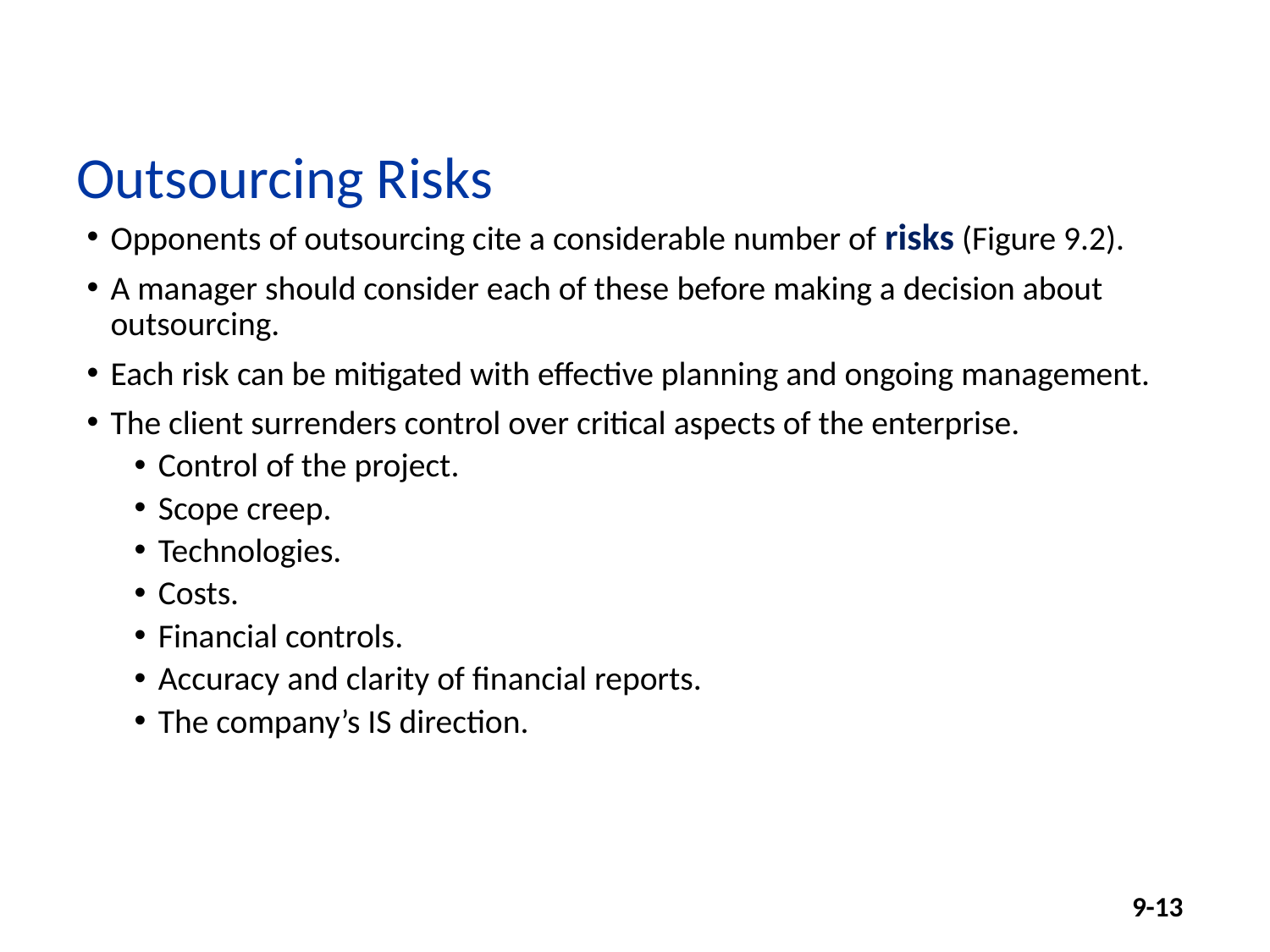

# Outsourcing Risks
Opponents of outsourcing cite a considerable number of risks (Figure 9.2).
A manager should consider each of these before making a decision about outsourcing.
Each risk can be mitigated with effective planning and ongoing management.
The client surrenders control over critical aspects of the enterprise.
Control of the project.
Scope creep.
Technologies.
Costs.
Financial controls.
Accuracy and clarity of financial reports.
The company’s IS direction.